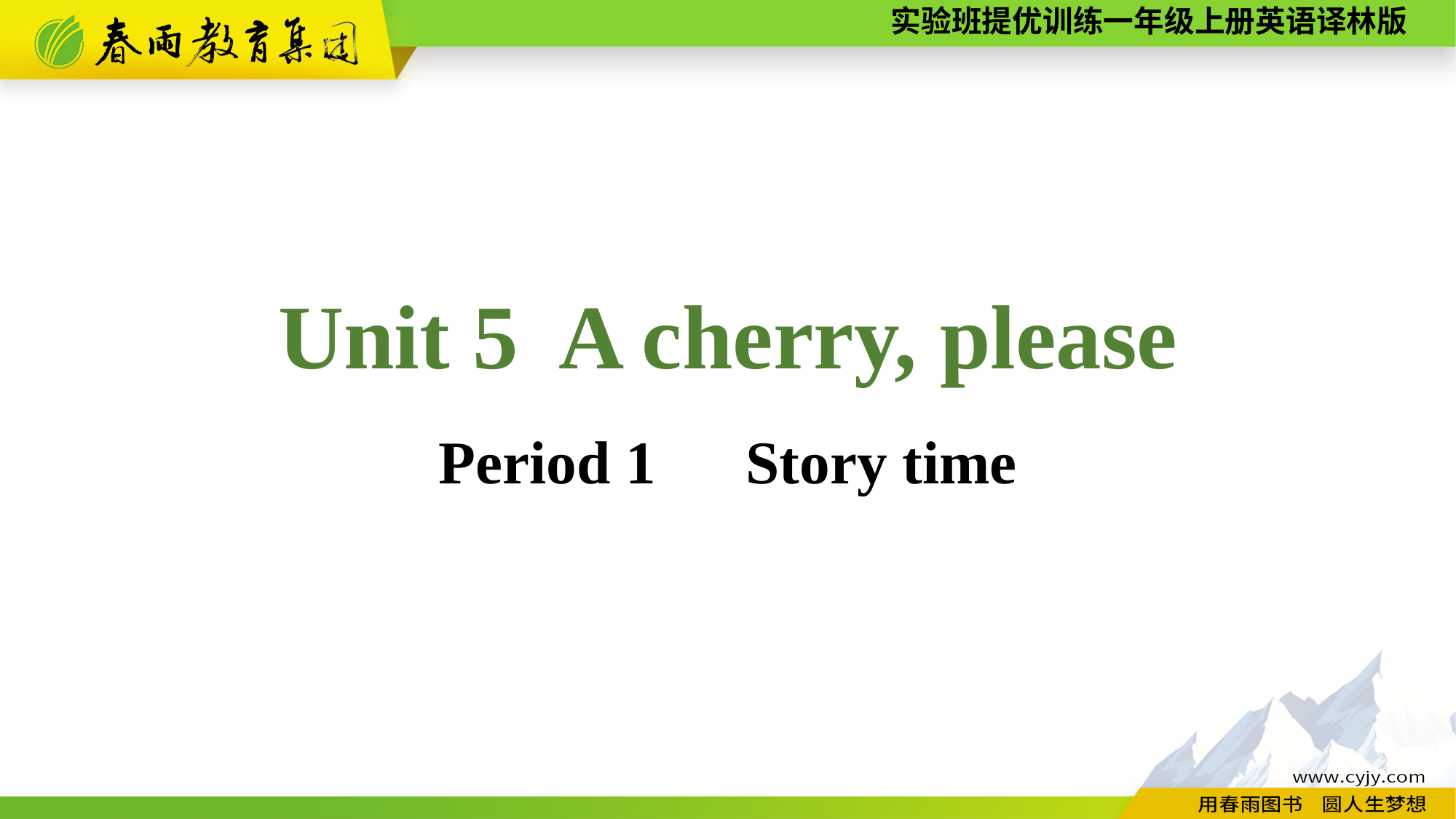

Unit 5  A cherry, please
Period 1　Story time